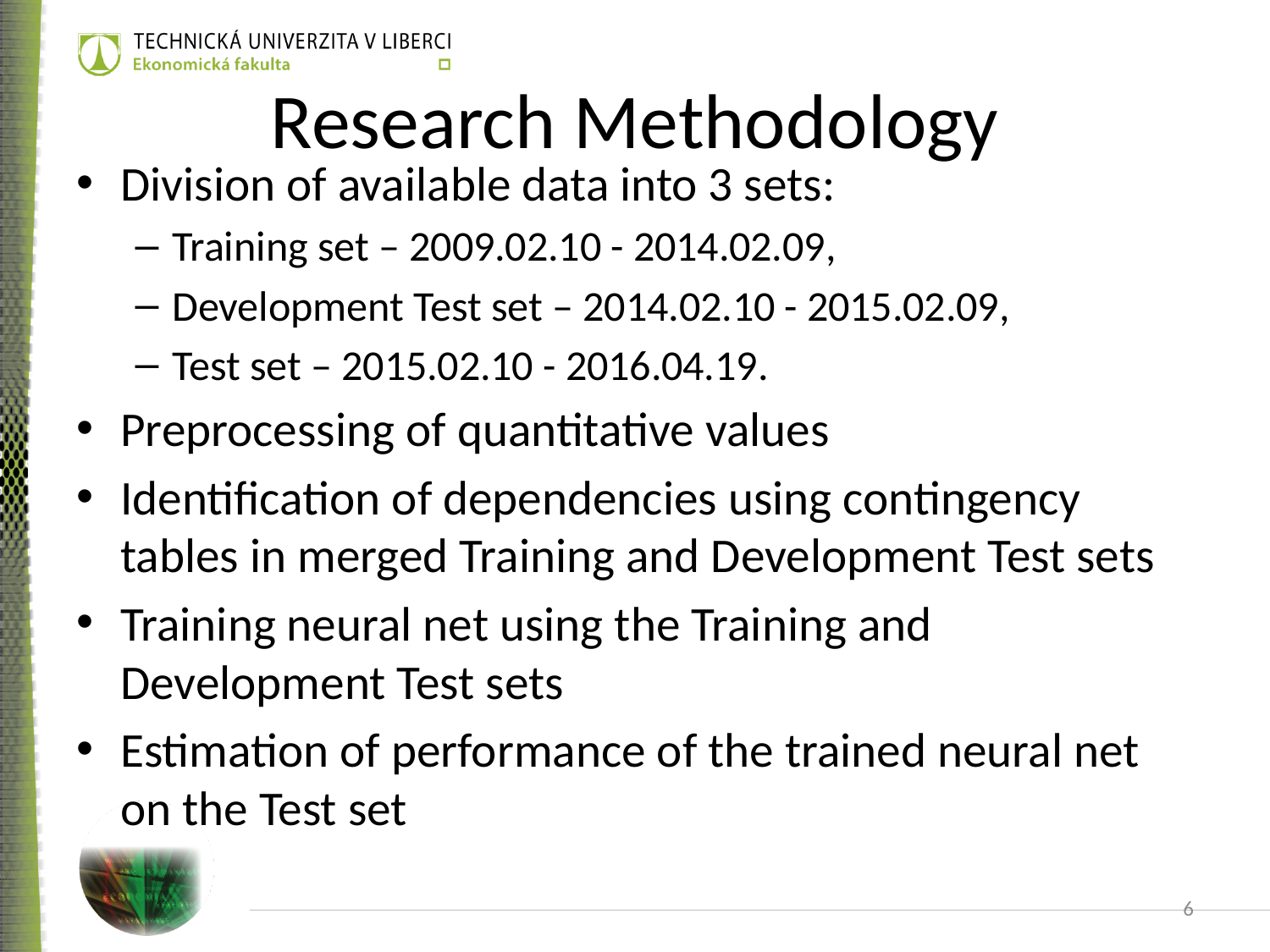

# Research Methodology
Division of available data into 3 sets:
Training set – 2009.02.10 - 2014.02.09,
Development Test set – 2014.02.10 - 2015.02.09,
Test set – 2015.02.10 - 2016.04.19.
Preprocessing of quantitative values
Identification of dependencies using contingency tables in merged Training and Development Test sets
Training neural net using the Training and Development Test sets
Estimation of performance of the trained neural net on the Test set
6